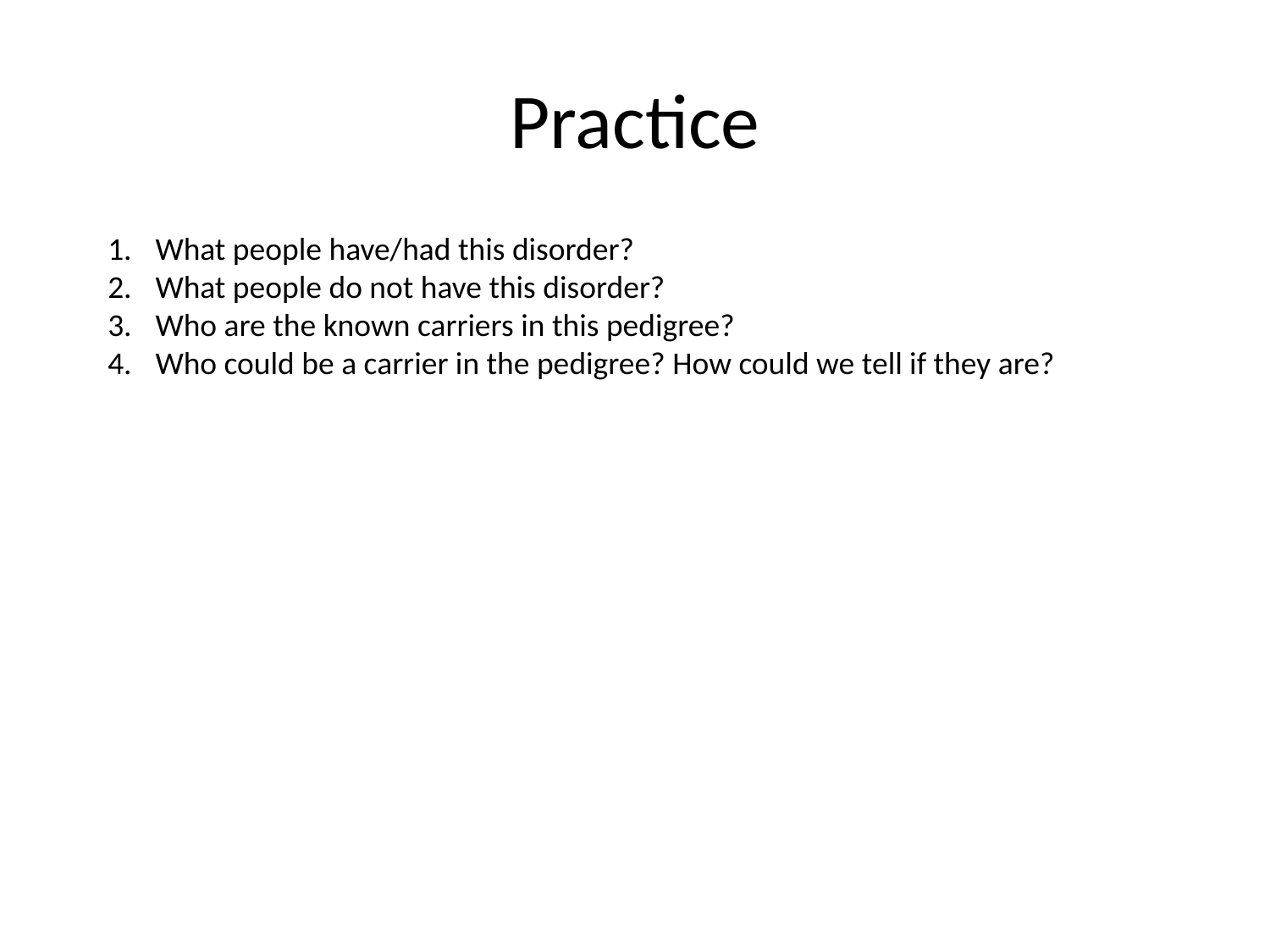

# Practice
What people have/had this disorder?
What people do not have this disorder?
Who are the known carriers in this pedigree?
Who could be a carrier in the pedigree? How could we tell if they are?